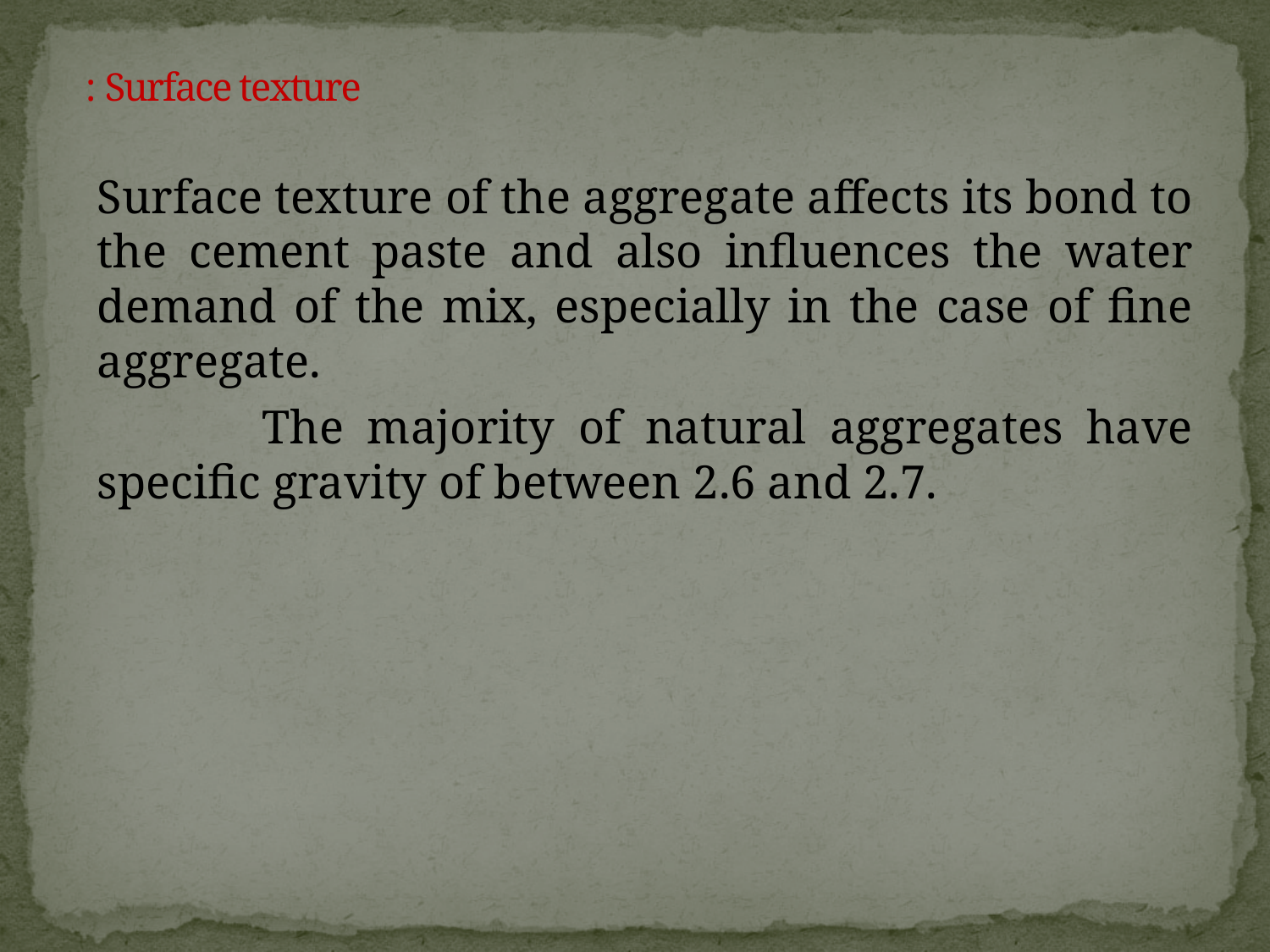

# Surface texture :
Surface texture of the aggregate affects its bond to the cement paste and also influences the water demand of the mix, especially in the case of fine aggregate.
       The majority of natural aggregates have specific gravity of between 2.6 and 2.7.